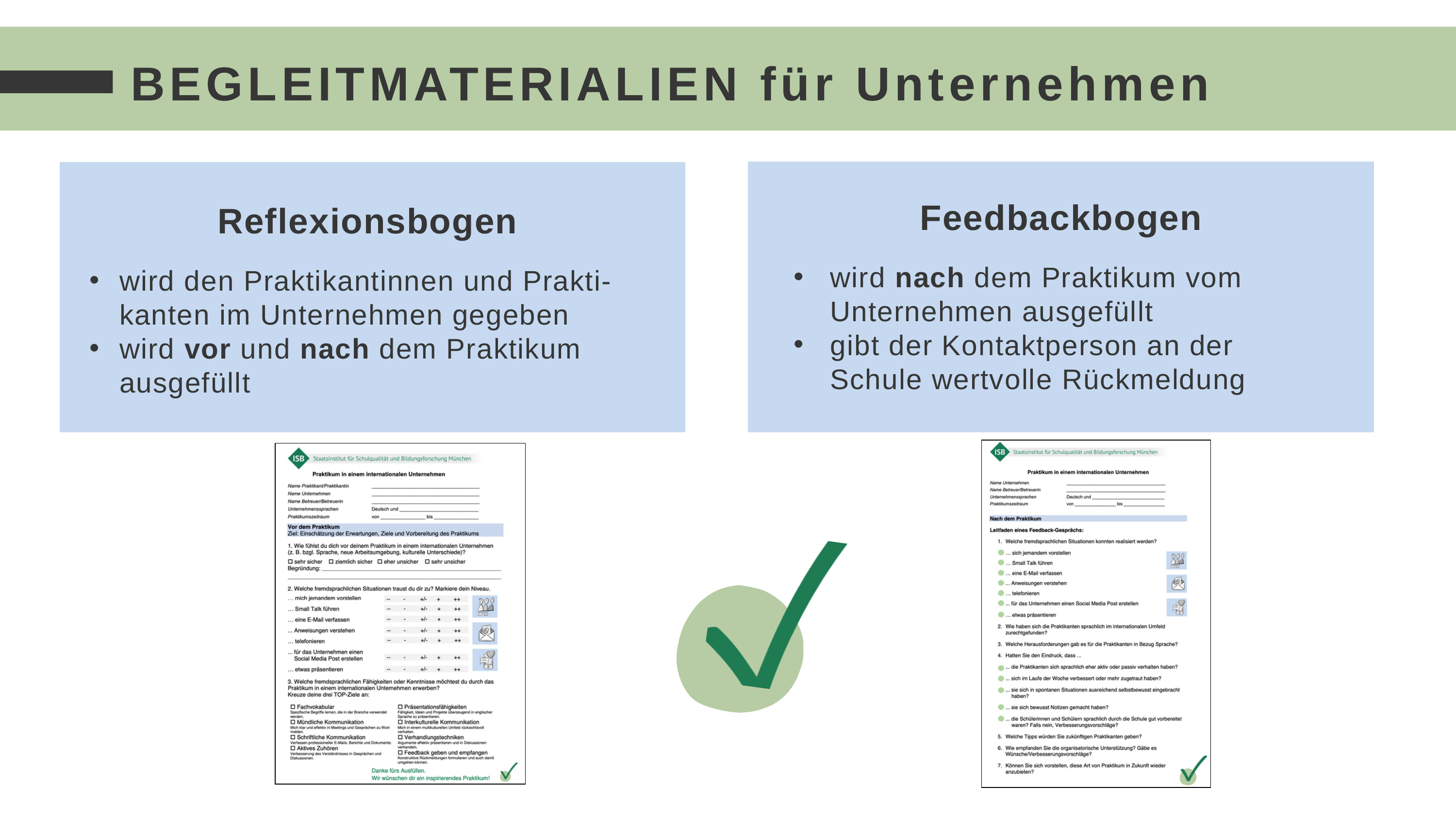

BEGLEITMATERIALIEN für Unternehmen

Feedbackbogen

wird nach dem Praktikum vom Unternehmen ausgefüllt
gibt der Kontaktperson an der Schule wertvolle Rückmeldung
Reflexionsbogen

wird den Praktikantinnen und Prakti-kanten im Unternehmen gegeben
wird vor und nach dem Praktikum ausgefüllt